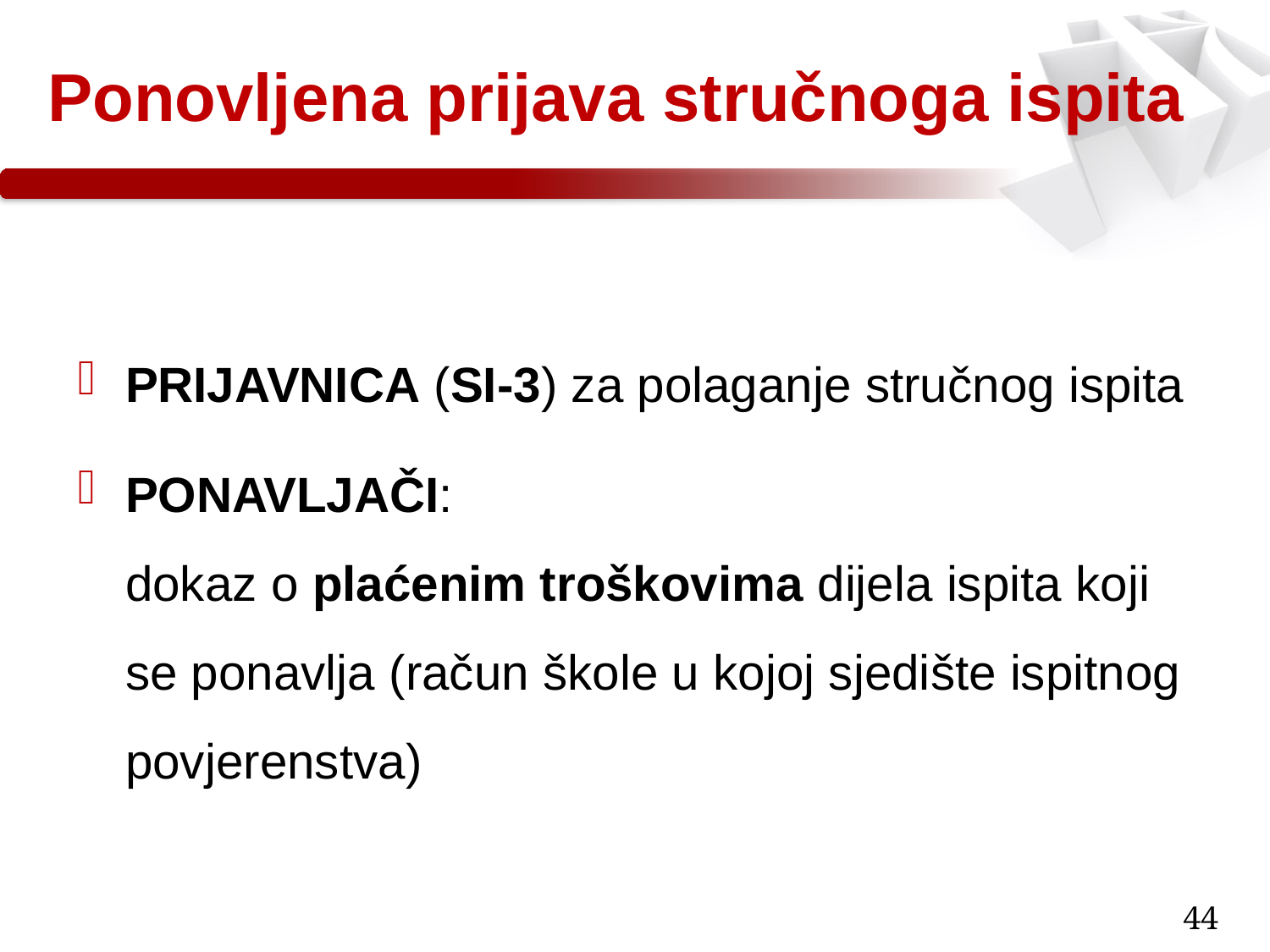

# Ponovljena prijava stručnoga ispita
PRIJAVNICA (SI-3) za polaganje stručnog ispita
PONAVLJAČI:
dokaz o plaćenim troškovima dijela ispita koji se ponavlja (račun škole u kojoj sjedište ispitnog povjerenstva)
44